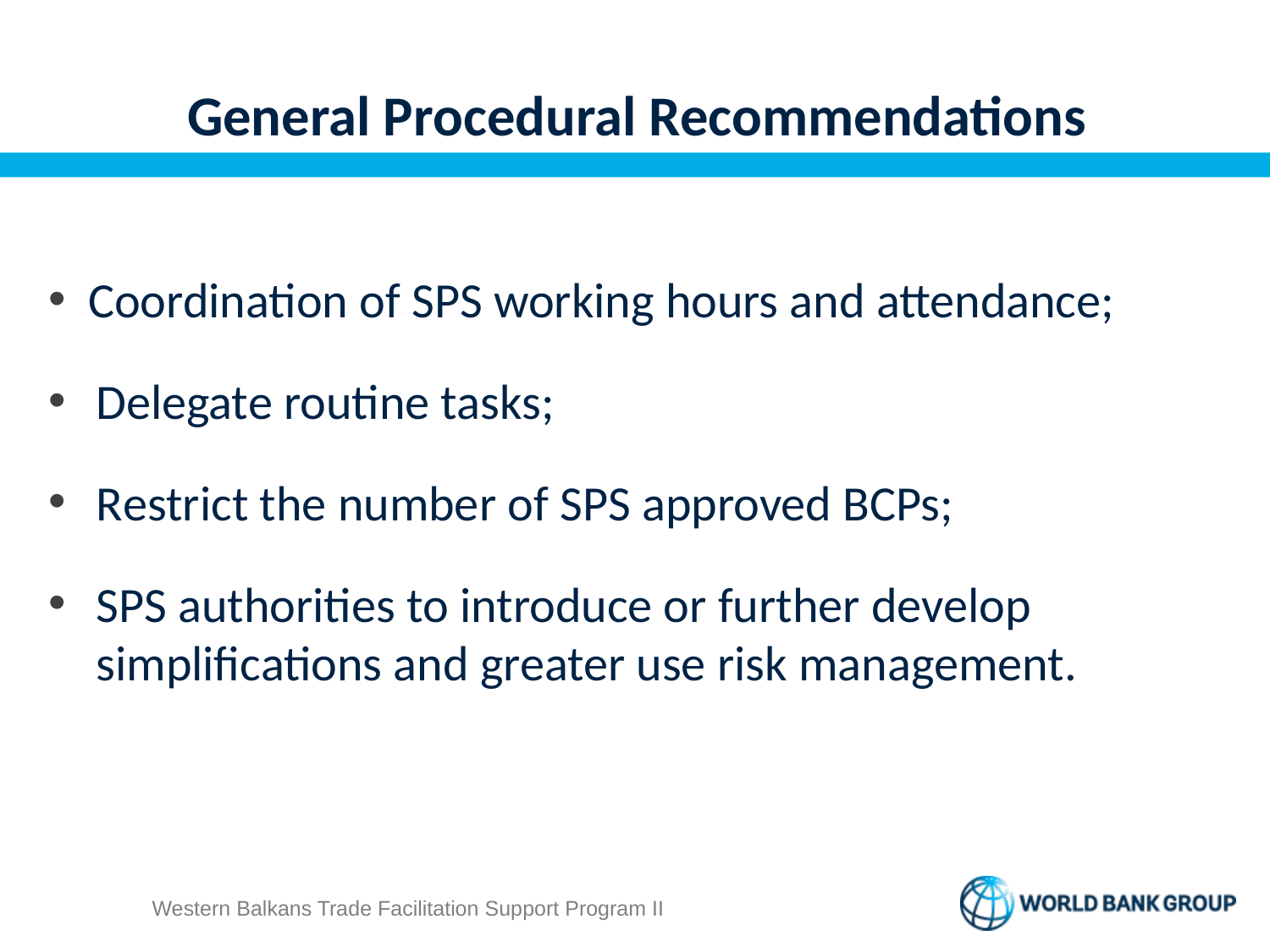

# General Procedural Recommendations
Coordination of SPS working hours and attendance;
Delegate routine tasks;
Restrict the number of SPS approved BCPs;
SPS authorities to introduce or further develop simplifications and greater use risk management.

Western Balkans Trade Facilitation Support Program II